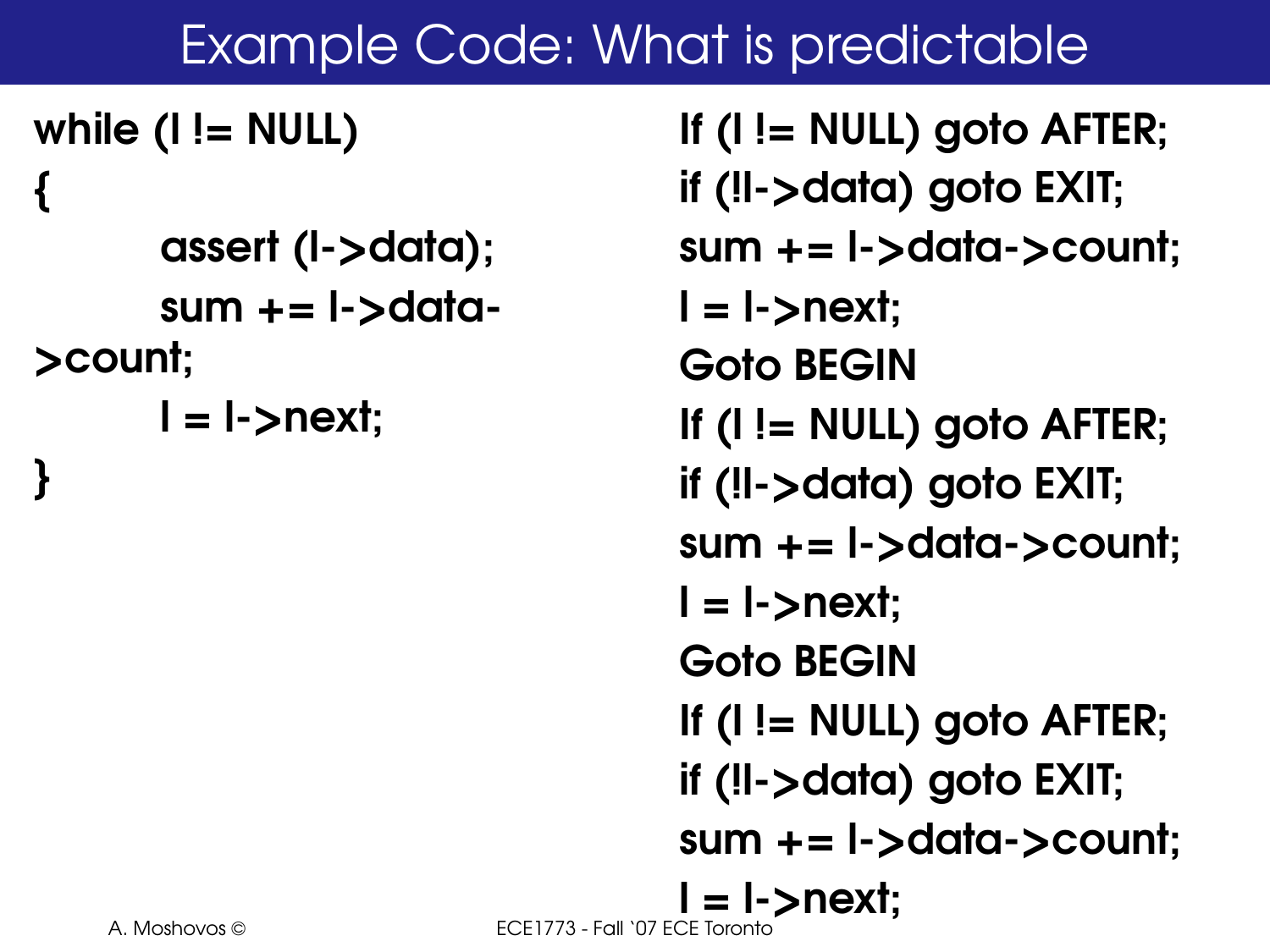

# Example Code: What is predictable
while (l != NULL)
{
	assert (l->data);
	sum += l->data->count;
	l = l->next;
}
If (l != NULL) goto AFTER;
if (!l->data) goto EXIT;
sum += l->data->count;
l = l->next;
Goto BEGIN
If (l != NULL) goto AFTER;
if (!l->data) goto EXIT;
sum += l->data->count;
l = l->next;
Goto BEGIN
If (l != NULL) goto AFTER;
if (!l->data) goto EXIT;
sum += l->data->count;
l = l->next;

A. Moshovos ©
ECE1773 - Fall ‘07 ECE Toronto